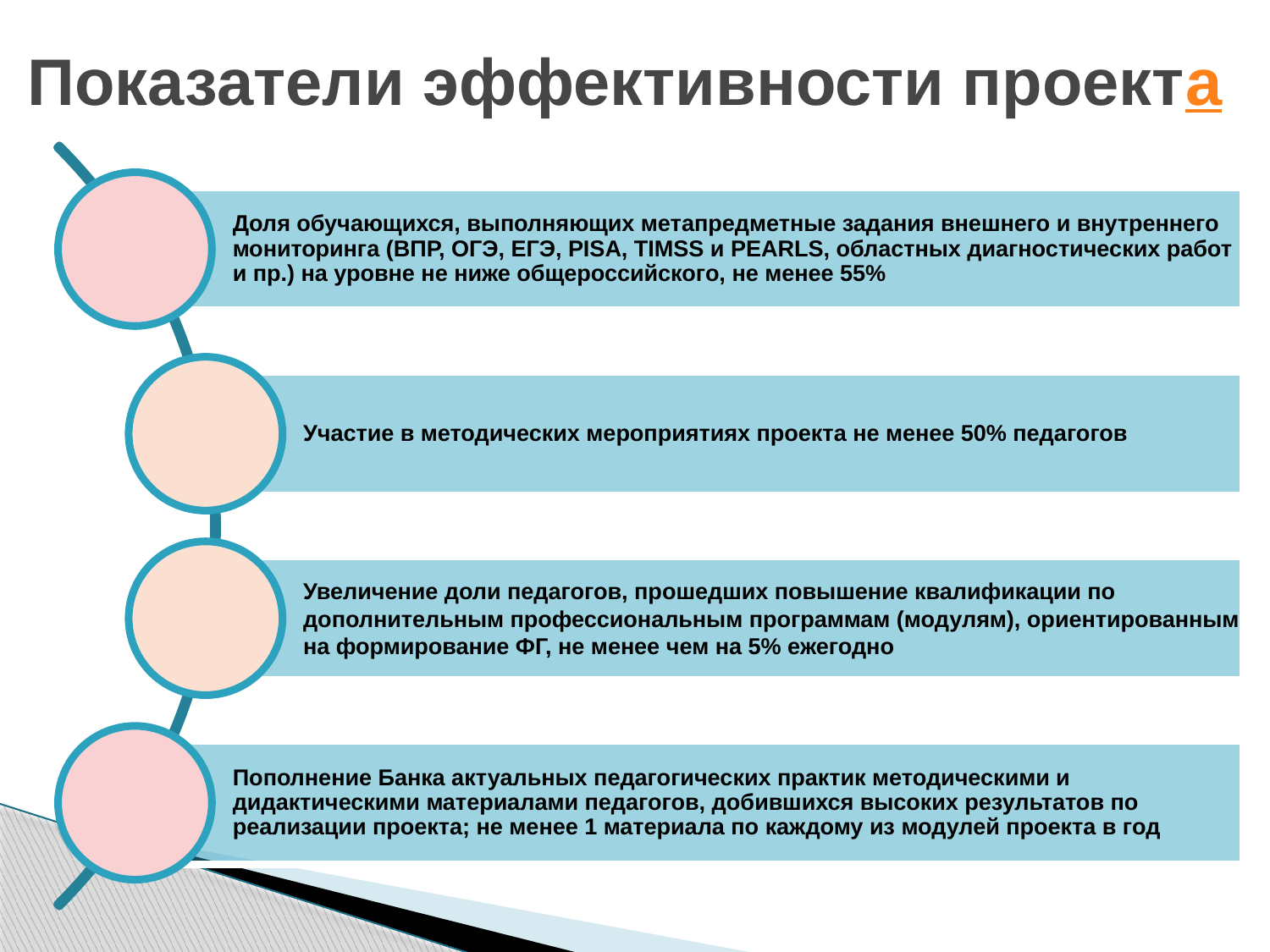

# Показатели эффективности проекта
Доля обучающихся, выполняющих метапредметные задания внешнего и внутреннего мониторинга (ВПР, ОГЭ, ЕГЭ, PISA, TIMSS и PEARLS, областных диагностических работ и пр.) на уровне не ниже общероссийского, не менее 55%
Участие в методических мероприятиях проекта не менее 50% педагогов
Увеличение доли педагогов, прошедших повышение квалификации по дополнительным профессиональным программам (модулям), ориентированным на формирование ФГ, не менее чем на 5% ежегодно
Пополнение Банка актуальных педагогических практик методическими и дидактическими материалами педагогов, добившихся высоких результатов по реализации проекта; не менее 1 материала по каждому из модулей проекта в год